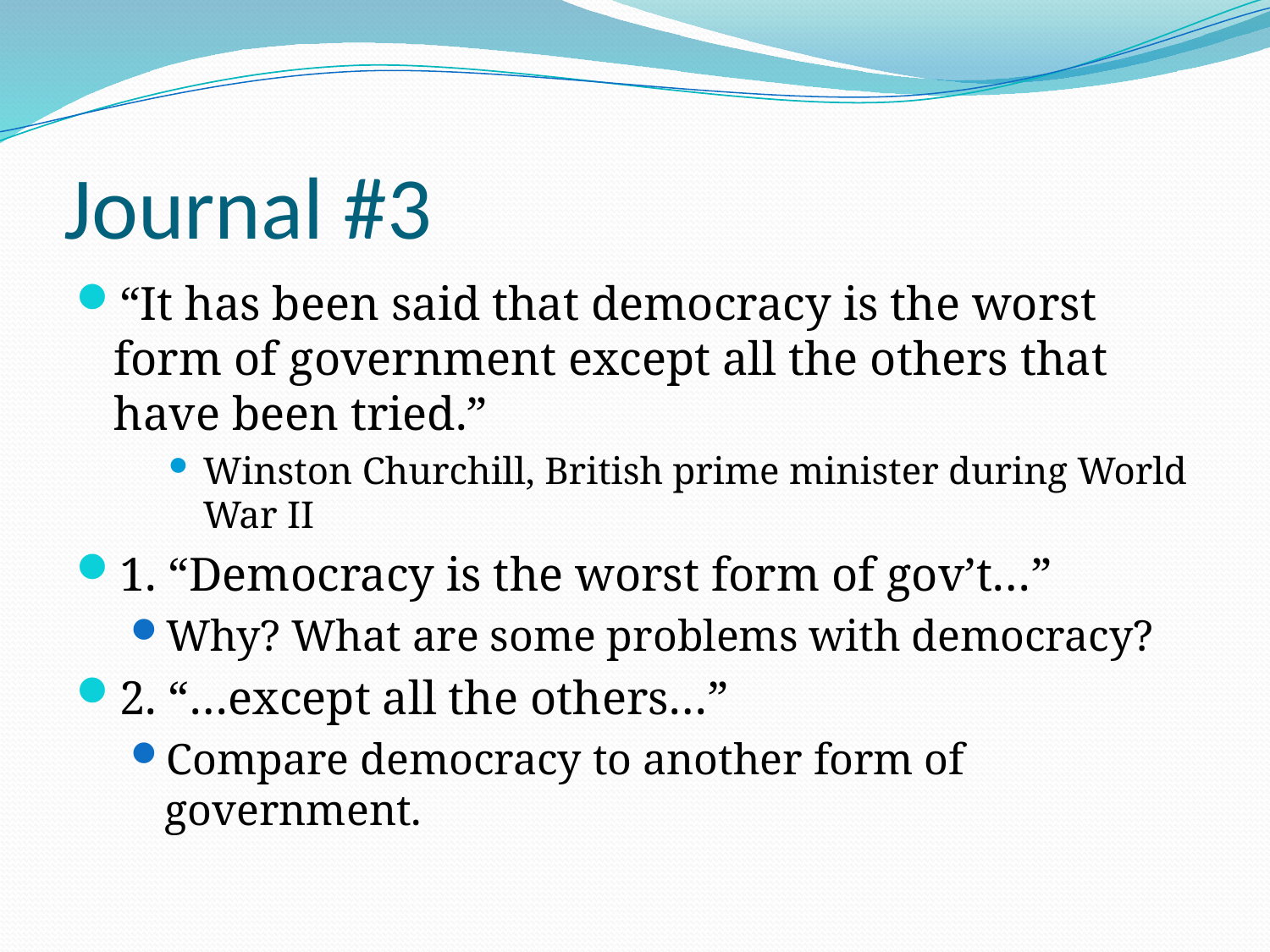

# Journal #3
“It has been said that democracy is the worst form of government except all the others that have been tried.”
Winston Churchill, British prime minister during World War II
1. “Democracy is the worst form of gov’t…”
Why? What are some problems with democracy?
2. “…except all the others…”
Compare democracy to another form of government.